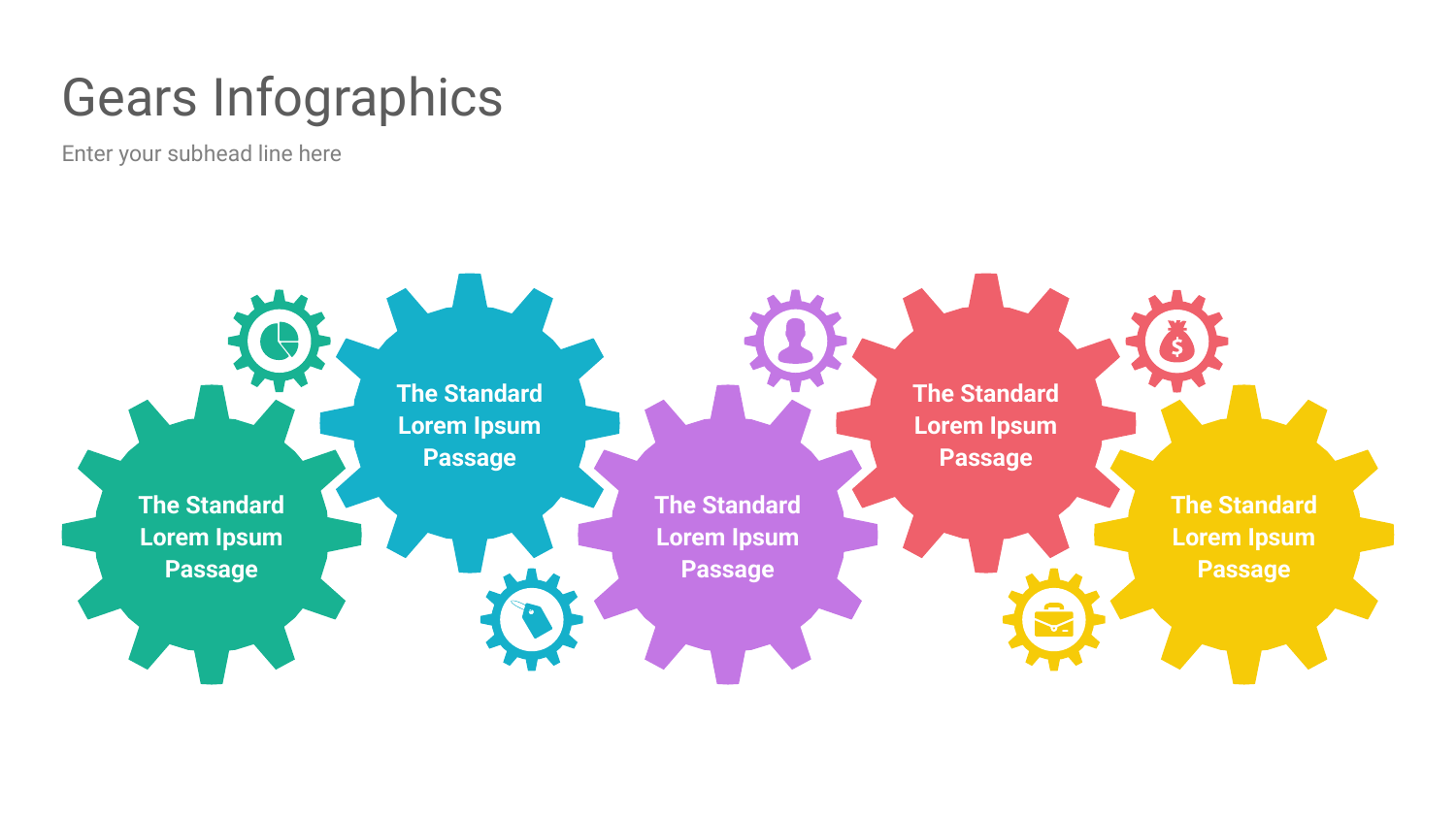

# Gears Infographics
Enter your subhead line here

The Standard Lorem Ipsum Passage
The Standard Lorem Ipsum Passage

The Standard Lorem Ipsum Passage
The Standard Lorem Ipsum Passage
The Standard Lorem Ipsum Passage